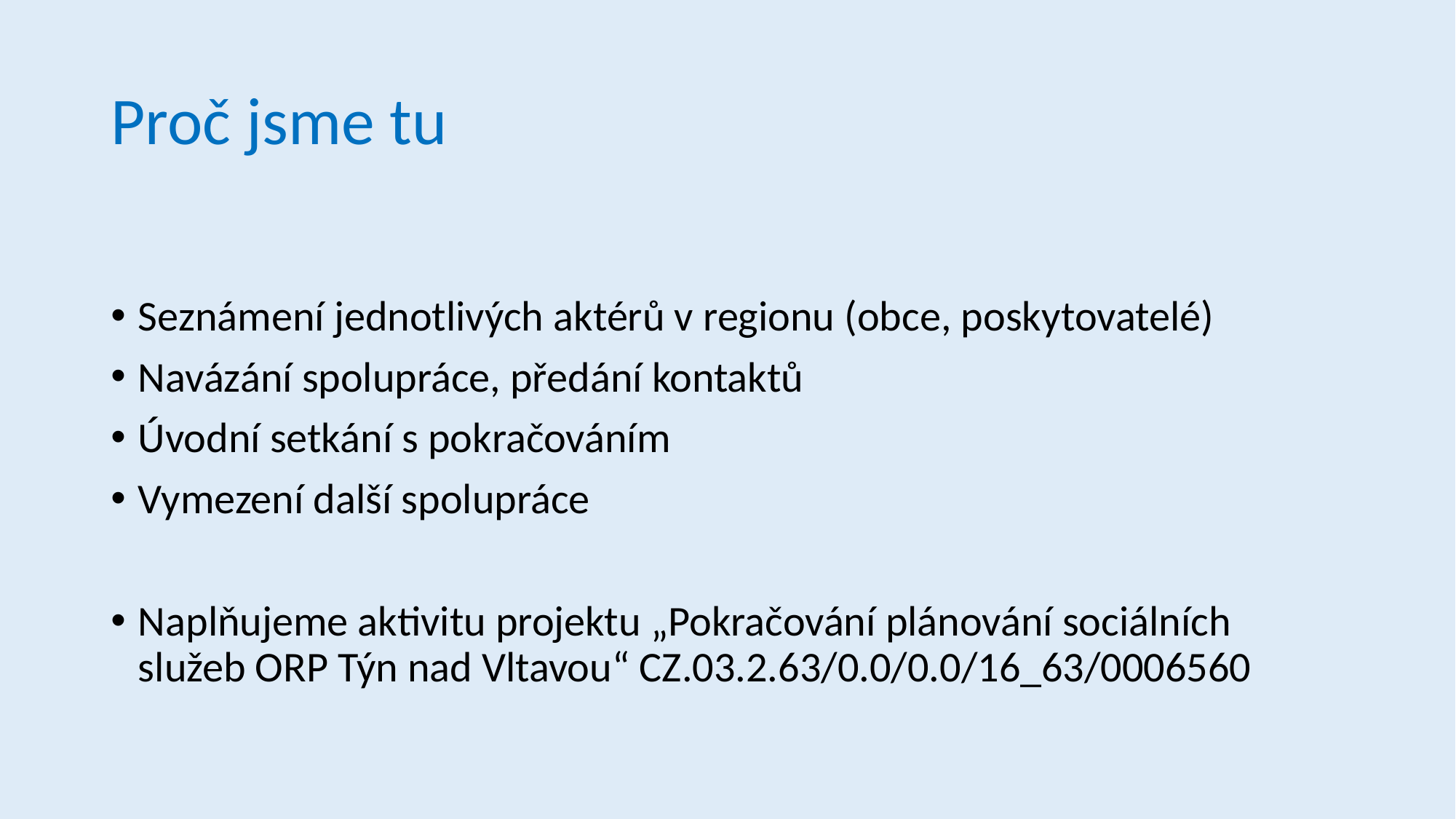

# Proč jsme tu
Seznámení jednotlivých aktérů v regionu (obce, poskytovatelé)
Navázání spolupráce, předání kontaktů
Úvodní setkání s pokračováním
Vymezení další spolupráce

Naplňujeme aktivitu projektu „Pokračování plánování sociálních služeb ORP Týn nad Vltavou“ CZ.03.2.63/0.0/0.0/16_63/0006560